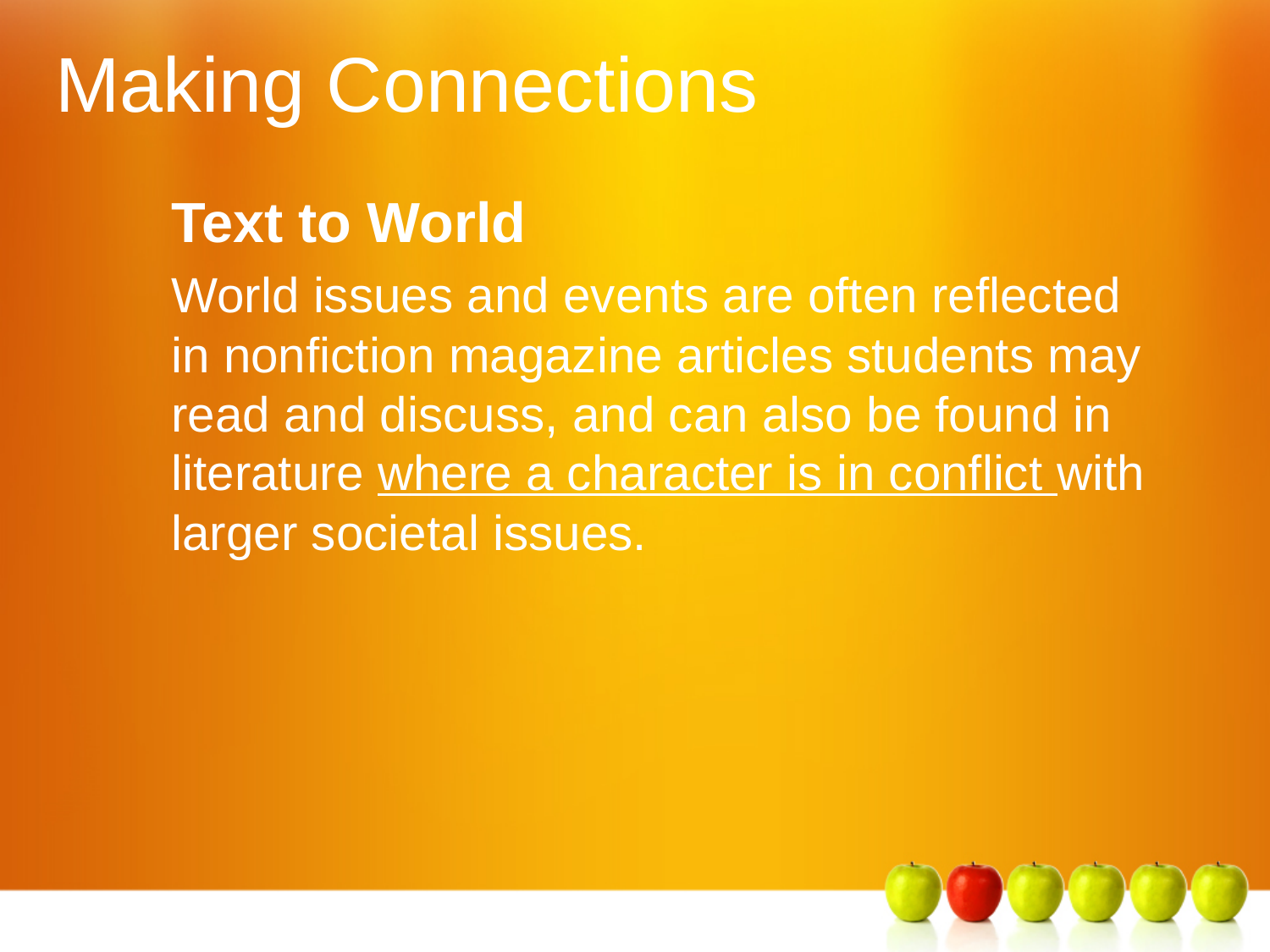

# Making Connections
Text to World
World issues and events are often reflected in nonfiction magazine articles students may read and discuss, and can also be found in literature where a character is in conflict with larger societal issues.